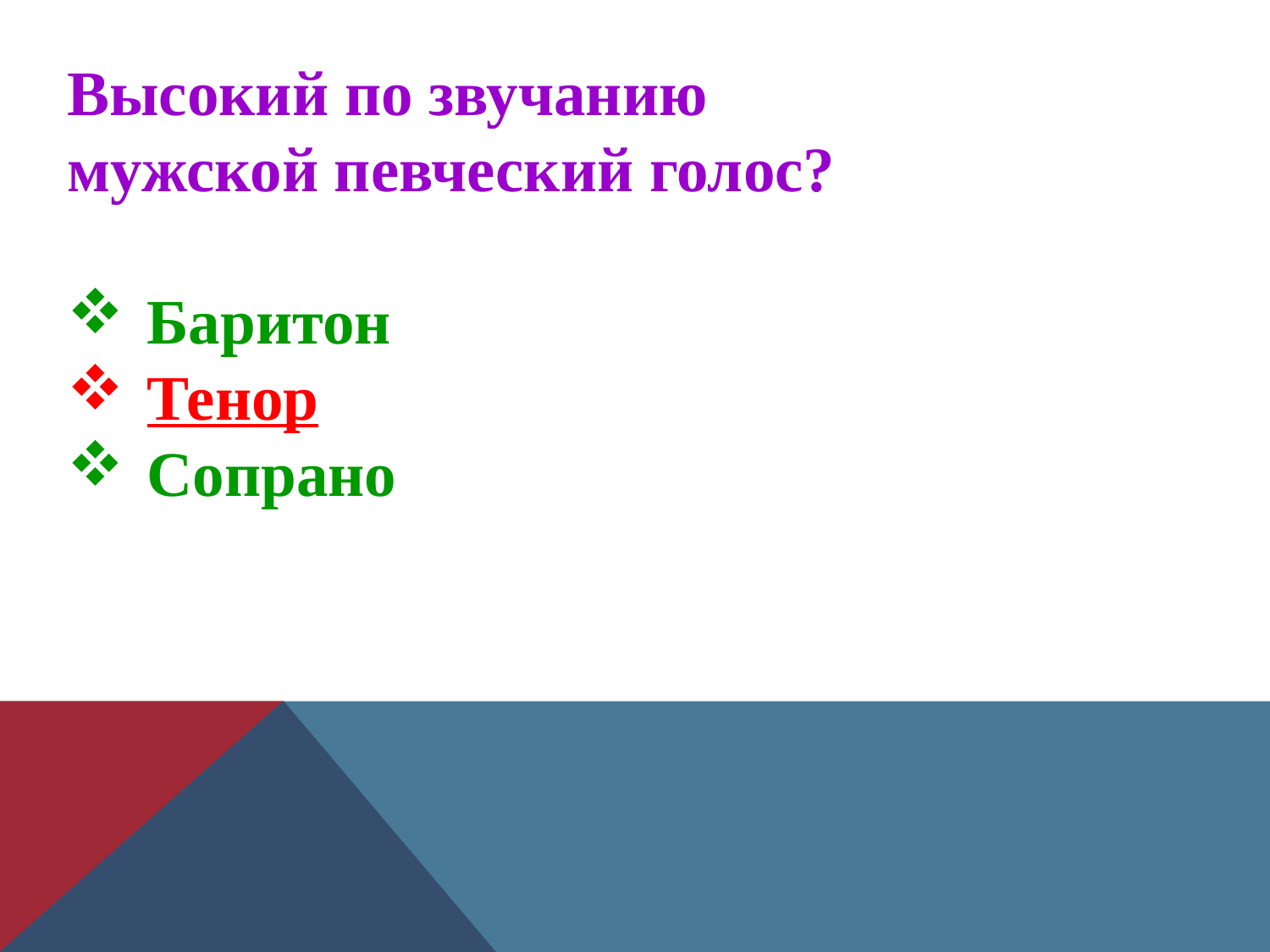

Высокий по звучанию
мужской певческий голос?

Баритон
Тенор
Сопрано